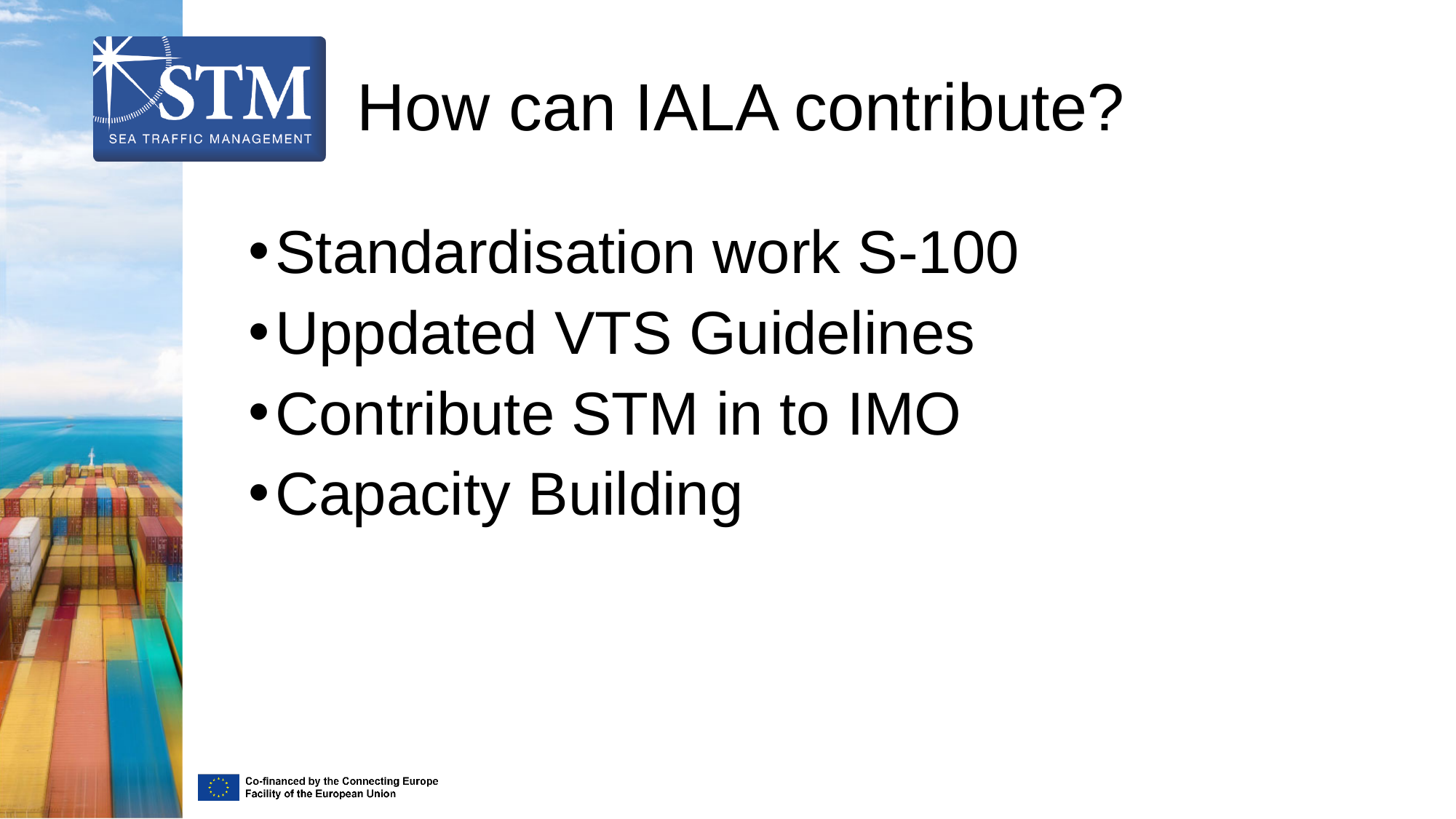

# How can IALA contribute?
Standardisation work S-100
Uppdated VTS Guidelines
Contribute STM in to IMO
Capacity Building